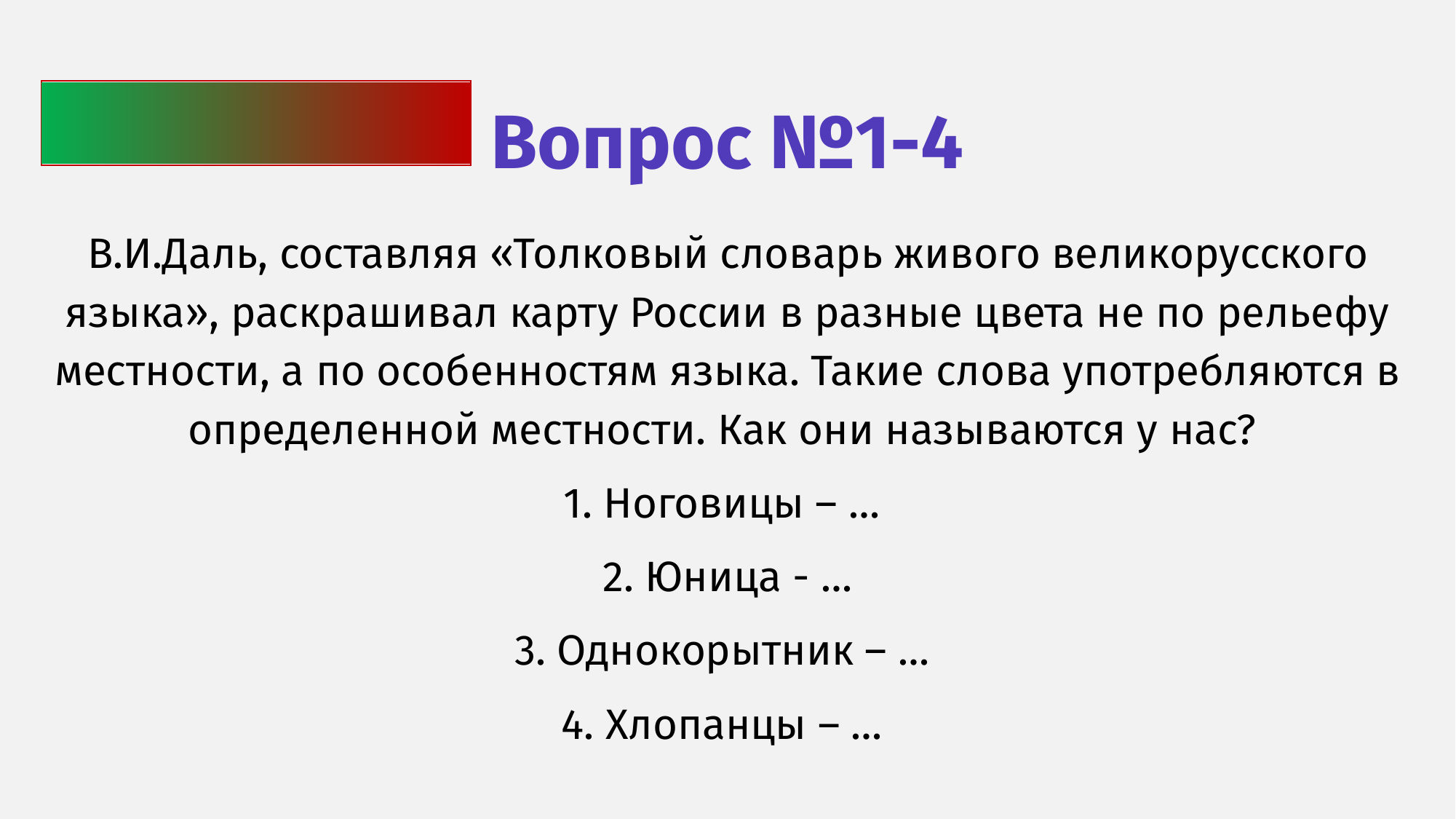

Вопрос №1-4
В.И.Даль, составляя «Толковый словарь живого великорусского языка», раскрашивал карту России в разные цвета не по рельефу местности, а по особенностям языка. Такие слова употребляются в определенной местности. Как они называются у нас?
1. Ноговицы – …
2. Юница - …
3. Однокорытник – …
4. Хлопанцы – …